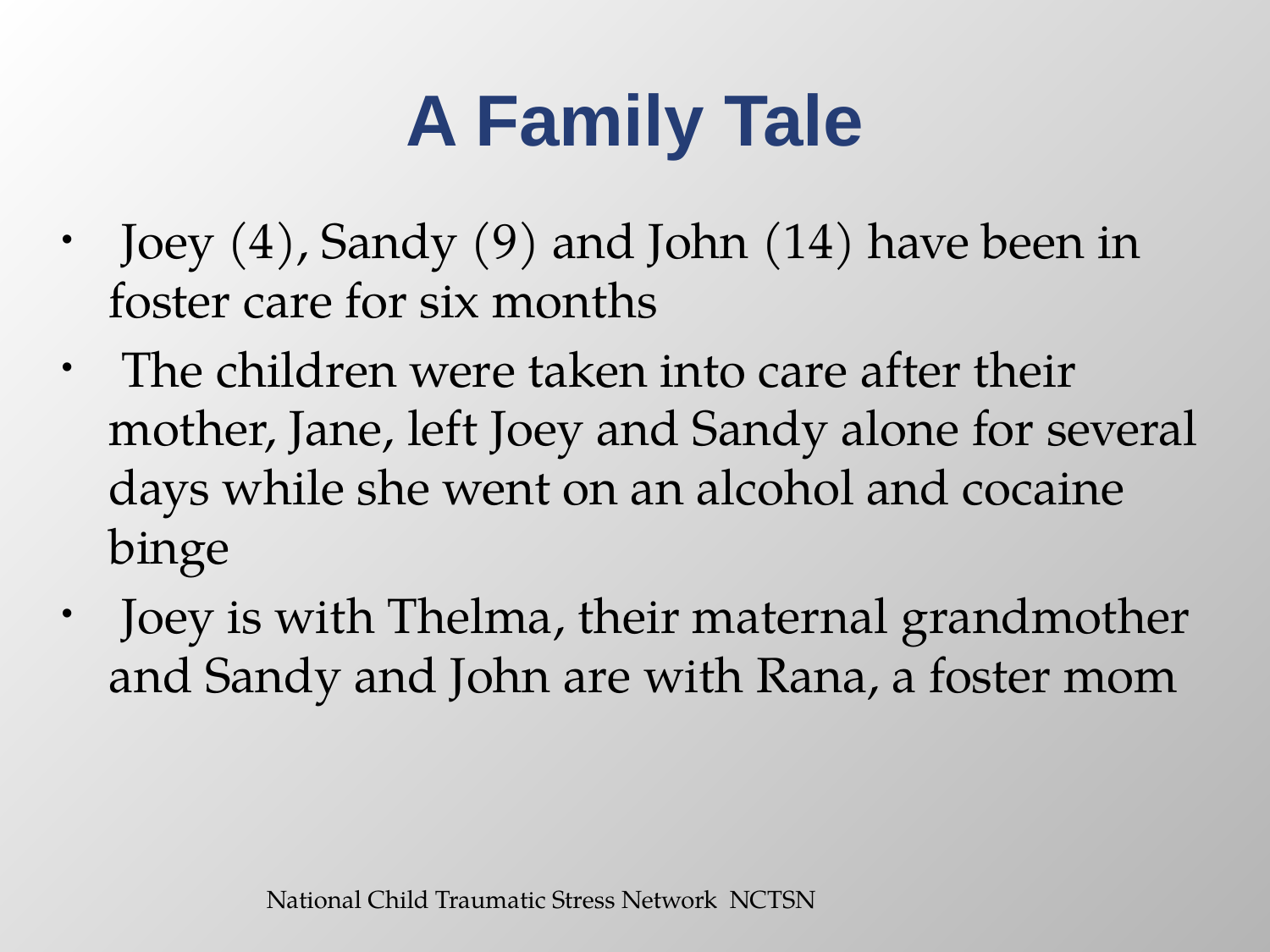

# A Family Tale
 Joey (4), Sandy (9) and John (14) have been in foster care for six months
 The children were taken into care after their mother, Jane, left Joey and Sandy alone for several days while she went on an alcohol and cocaine binge
 Joey is with Thelma, their maternal grandmother and Sandy and John are with Rana, a foster mom
National Child Traumatic Stress Network  NCTSN